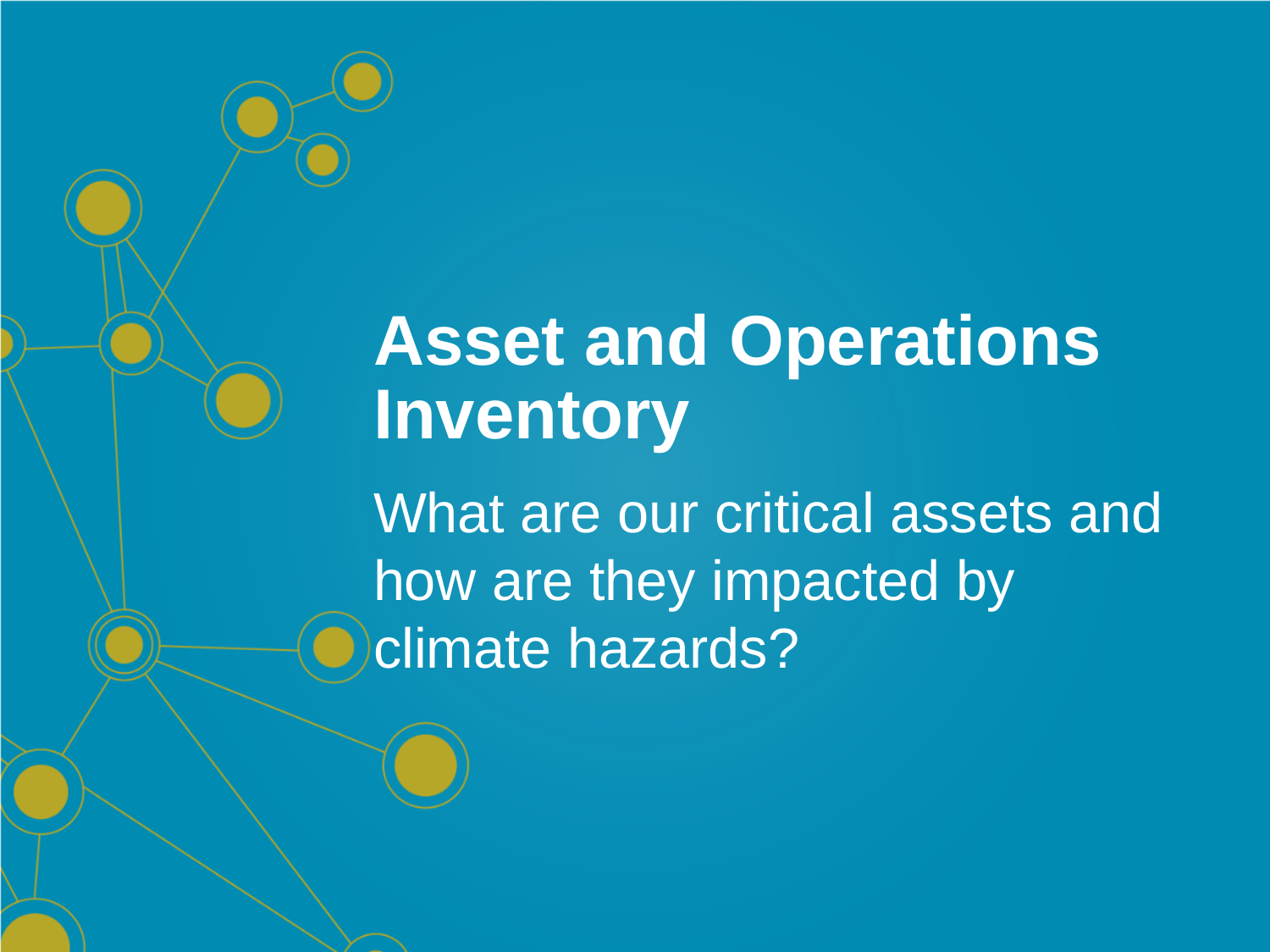

# Asset and Operations Inventory
What are our critical assets and how are they impacted by climate hazards?